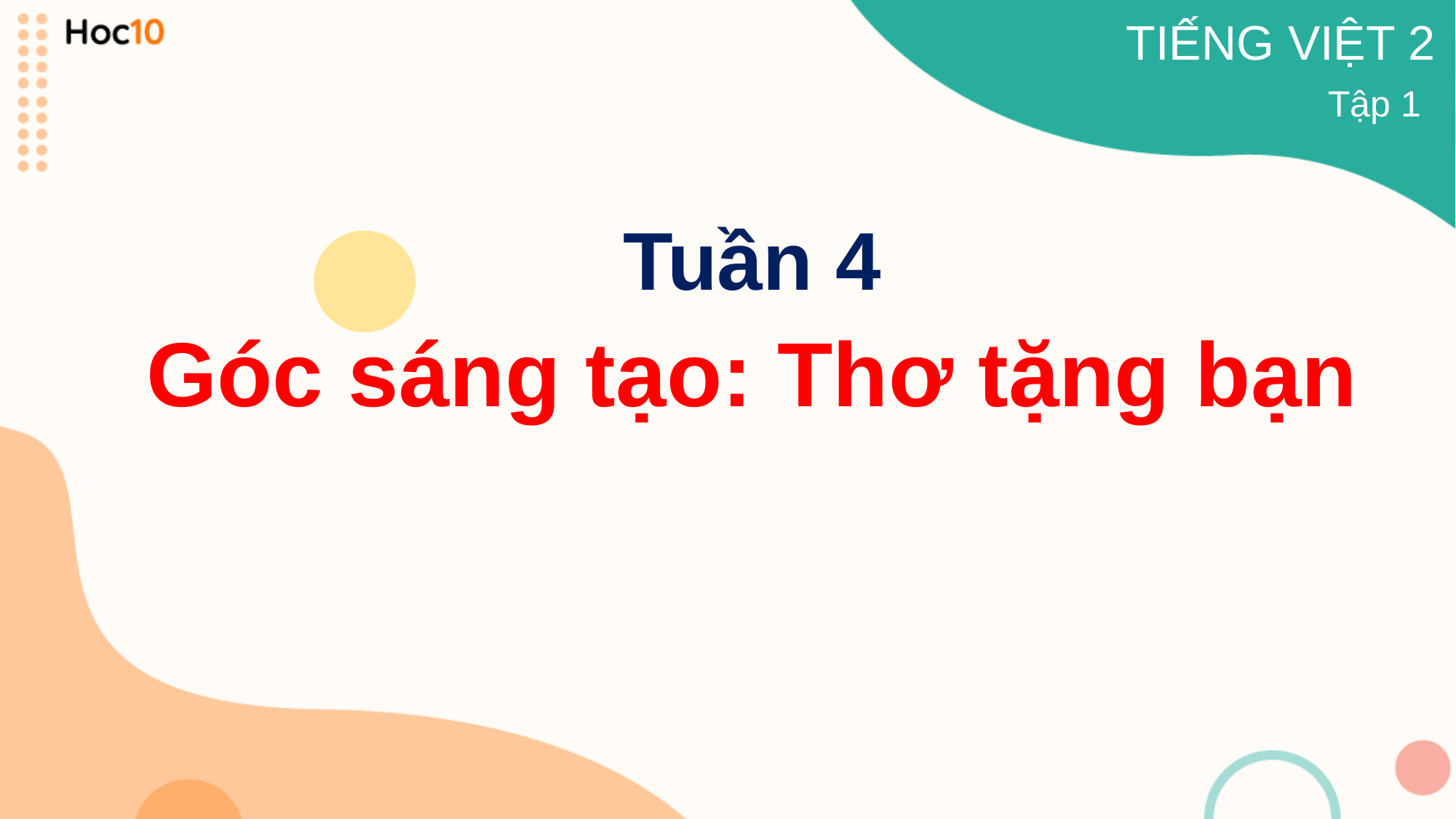

TIẾNG VIỆT 2
Tập 1
Tuần 4
Góc sáng tạo: Thơ tặng bạn